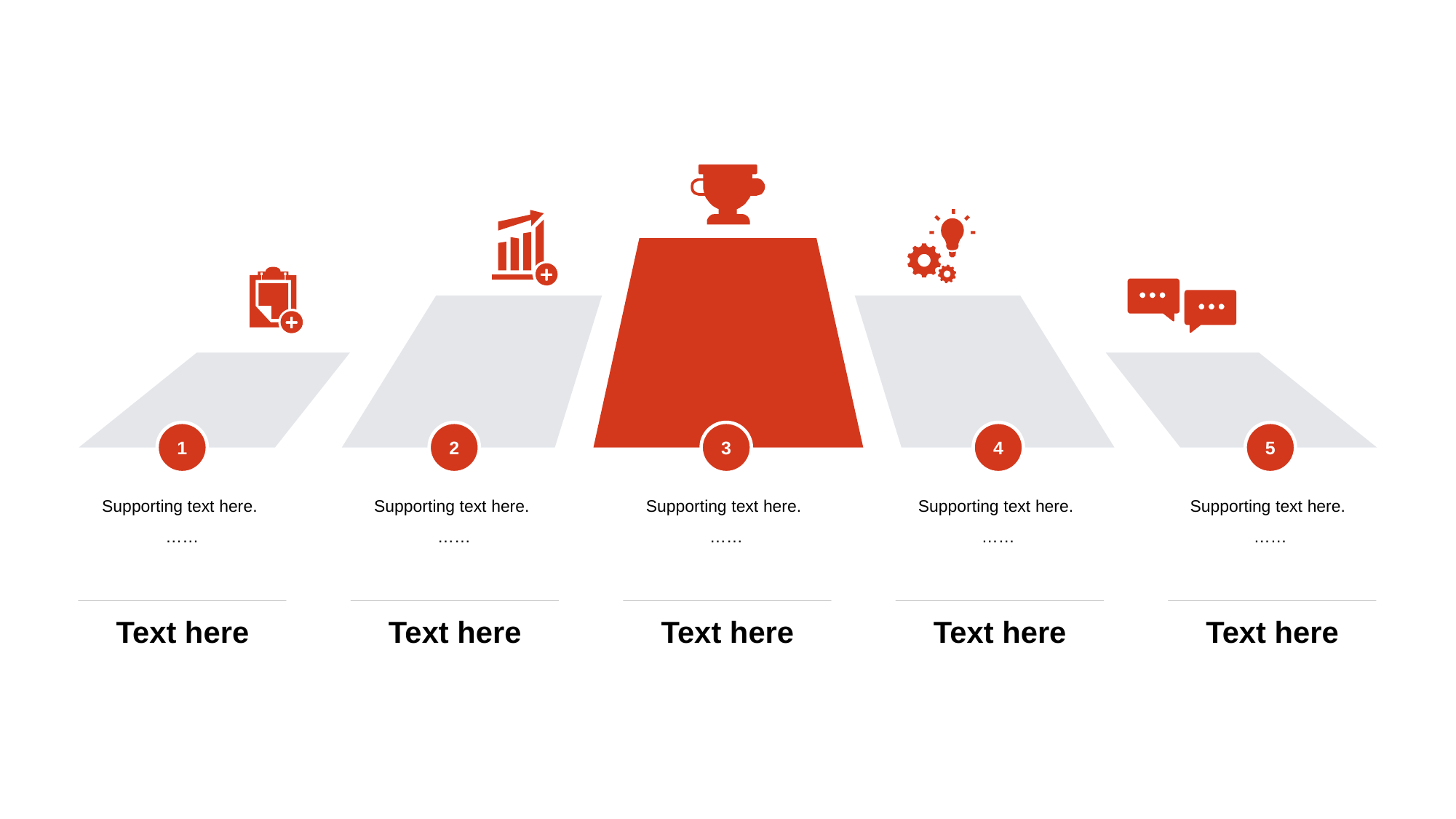

1
2
3
4
5
Supporting text here.
……
Supporting text here.
……
Supporting text here.
……
Supporting text here.
……
Supporting text here.
……
Text here
Text here
Text here
Text here
Text here